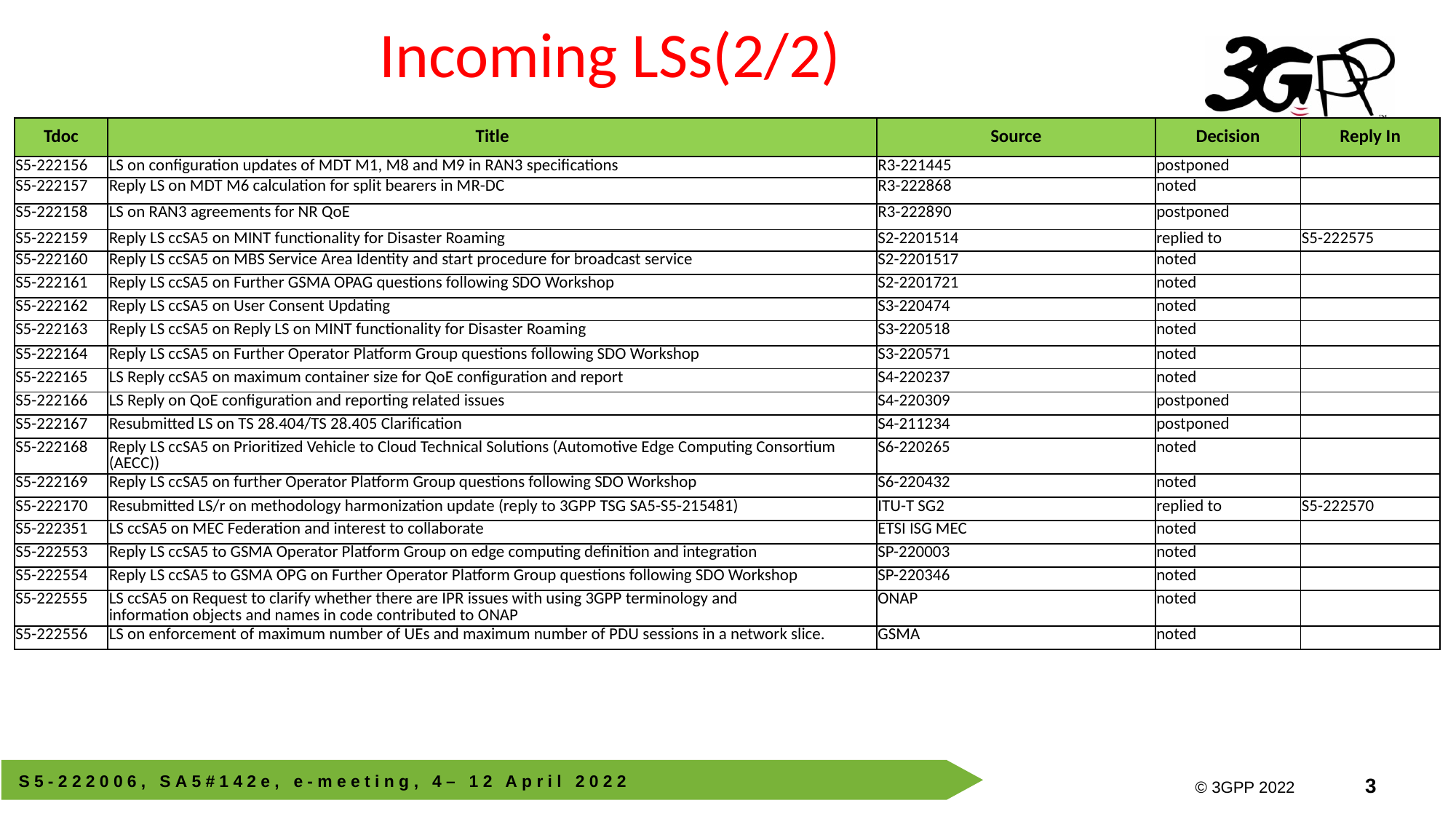

# Incoming LSs(2/2)
| Tdoc | Title | Source | Decision | Reply In |
| --- | --- | --- | --- | --- |
| S5-222156 | LS on configuration updates of MDT M1, M8 and M9 in RAN3 specifications | R3-221445 | postponed |  |
| S5-222157 | Reply LS on MDT M6 calculation for split bearers in MR-DC | R3-222868 | noted |  |
| S5-222158 | LS on RAN3 agreements for NR QoE | R3-222890 | postponed |  |
| S5-222159 | Reply LS ccSA5 on MINT functionality for Disaster Roaming | S2-2201514 | replied to | S5-222575 |
| S5-222160 | Reply LS ccSA5 on MBS Service Area Identity and start procedure for broadcast service | S2-2201517 | noted |  |
| S5-222161 | Reply LS ccSA5 on Further GSMA OPAG questions following SDO Workshop | S2-2201721 | noted |  |
| S5-222162 | Reply LS ccSA5 on User Consent Updating | S3-220474 | noted |  |
| S5-222163 | Reply LS ccSA5 on Reply LS on MINT functionality for Disaster Roaming | S3-220518 | noted |  |
| S5-222164 | Reply LS ccSA5 on Further Operator Platform Group questions following SDO Workshop | S3-220571 | noted |  |
| S5-222165 | LS Reply ccSA5 on maximum container size for QoE configuration and report | S4-220237 | noted |  |
| S5-222166 | LS Reply on QoE configuration and reporting related issues | S4-220309 | postponed |  |
| S5-222167 | Resubmitted LS on TS 28.404/TS 28.405 Clarification | S4-211234 | postponed |  |
| S5-222168 | Reply LS ccSA5 on Prioritized Vehicle to Cloud Technical Solutions (Automotive Edge Computing Consortium (AECC)) | S6-220265 | noted |  |
| S5-222169 | Reply LS ccSA5 on further Operator Platform Group questions following SDO Workshop | S6-220432 | noted |  |
| S5-222170 | Resubmitted LS/r on methodology harmonization update (reply to 3GPP TSG SA5-S5-215481) | ITU-T SG2 | replied to | S5-222570 |
| S5-222351 | LS ccSA5 on MEC Federation and interest to collaborate | ETSI ISG MEC | noted |  |
| S5-222553 | Reply LS ccSA5 to GSMA Operator Platform Group on edge computing definition and integration | SP-220003 | noted |  |
| S5-222554 | Reply LS ccSA5 to GSMA OPG on Further Operator Platform Group questions following SDO Workshop | SP-220346 | noted |  |
| S5-222555 | LS ccSA5 on Request to clarify whether there are IPR issues with using 3GPP terminology and information objects and names in code contributed to ONAP | ONAP | noted |  |
| S5-222556 | LS on enforcement of maximum number of UEs and maximum number of PDU sessions in a network slice. | GSMA | noted |  |